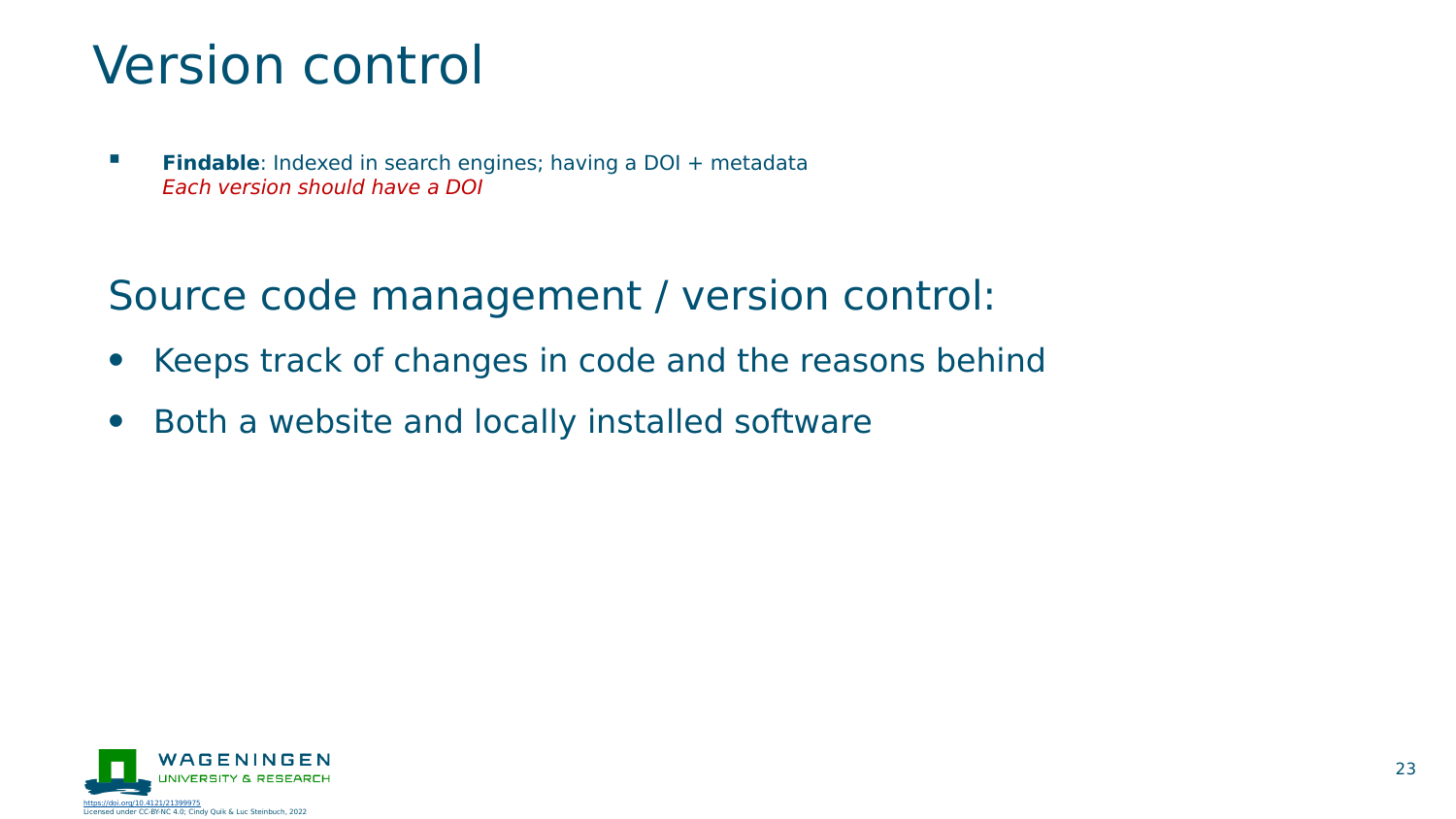

# Version control
Findable: Indexed in search engines; having a DOI + metadata
Each version should have a DOI
Source code management / version control:
Keeps track of changes in code and the reasons behind
Both a website and locally installed software
23